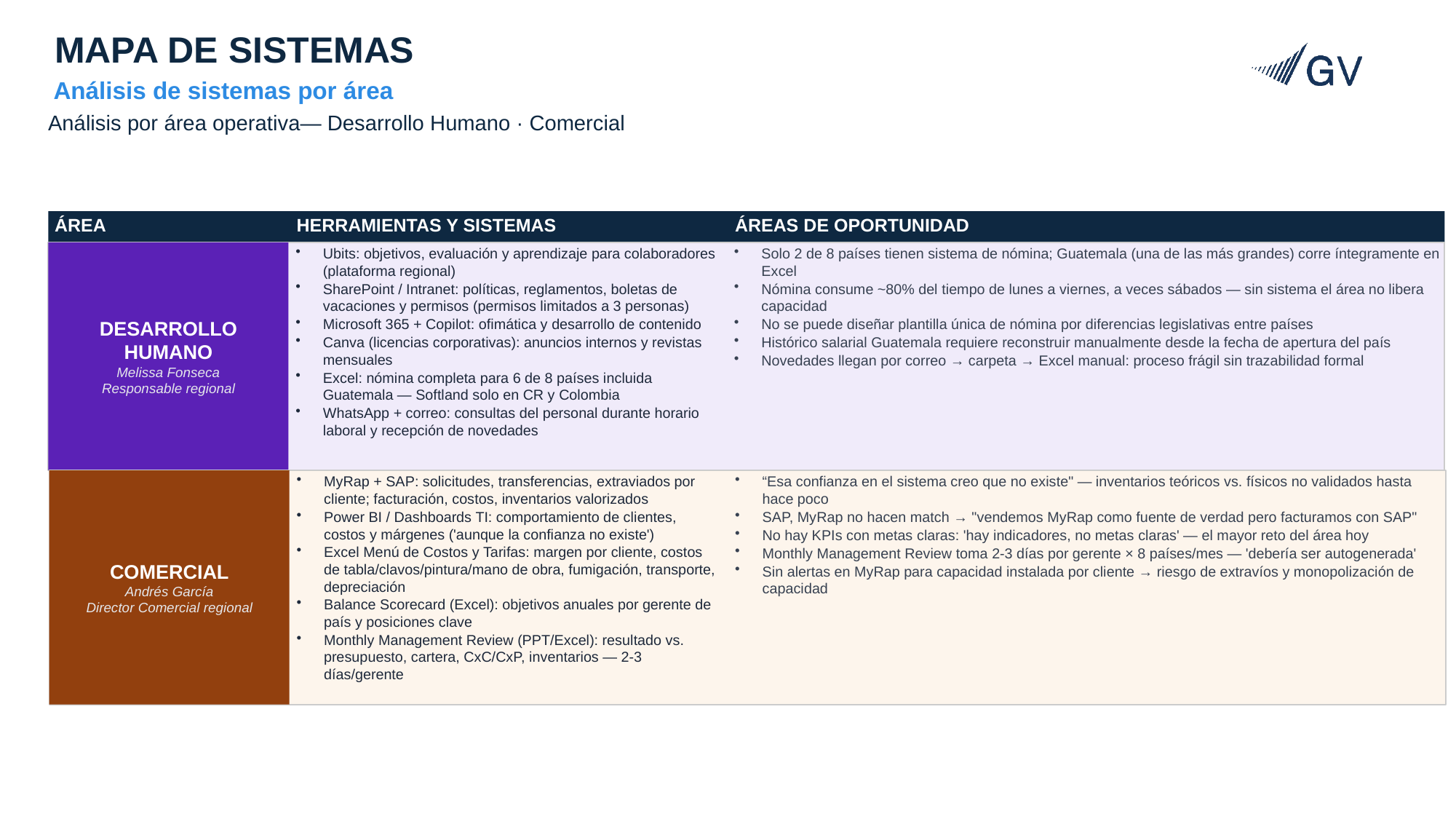

MAPA DE SISTEMAS
Análisis de sistemas por área
Análisis por área operativa— Desarrollo Humano · Comercial

ÁREA
HERRAMIENTAS Y SISTEMAS
ÁREAS DE OPORTUNIDAD

DESARROLLO HUMANO
Melissa Fonseca
Responsable regional
Ubits: objetivos, evaluación y aprendizaje para colaboradores (plataforma regional)
SharePoint / Intranet: políticas, reglamentos, boletas de vacaciones y permisos (permisos limitados a 3 personas)
Microsoft 365 + Copilot: ofimática y desarrollo de contenido
Canva (licencias corporativas): anuncios internos y revistas mensuales
Excel: nómina completa para 6 de 8 países incluida Guatemala — Softland solo en CR y Colombia
WhatsApp + correo: consultas del personal durante horario laboral y recepción de novedades
Solo 2 de 8 países tienen sistema de nómina; Guatemala (una de las más grandes) corre íntegramente en Excel
Nómina consume ~80% del tiempo de lunes a viernes, a veces sábados — sin sistema el área no libera capacidad
No se puede diseñar plantilla única de nómina por diferencias legislativas entre países
Histórico salarial Guatemala requiere reconstruir manualmente desde la fecha de apertura del país
Novedades llegan por correo → carpeta → Excel manual: proceso frágil sin trazabilidad formal

COMERCIAL
Andrés García
Director Comercial regional
MyRap + SAP: solicitudes, transferencias, extraviados por cliente; facturación, costos, inventarios valorizados
Power BI / Dashboards TI: comportamiento de clientes, costos y márgenes ('aunque la confianza no existe')
Excel Menú de Costos y Tarifas: margen por cliente, costos de tabla/clavos/pintura/mano de obra, fumigación, transporte, depreciación
Balance Scorecard (Excel): objetivos anuales por gerente de país y posiciones clave
Monthly Management Review (PPT/Excel): resultado vs. presupuesto, cartera, CxC/CxP, inventarios — 2-3 días/gerente
“Esa confianza en el sistema creo que no existe" — inventarios teóricos vs. físicos no validados hasta hace poco
SAP, MyRap no hacen match → "vendemos MyRap como fuente de verdad pero facturamos con SAP"
No hay KPIs con metas claras: 'hay indicadores, no metas claras' — el mayor reto del área hoy
Monthly Management Review toma 2-3 días por gerente × 8 países/mes — 'debería ser autogenerada'
Sin alertas en MyRap para capacidad instalada por cliente → riesgo de extravíos y monopolización de capacidad